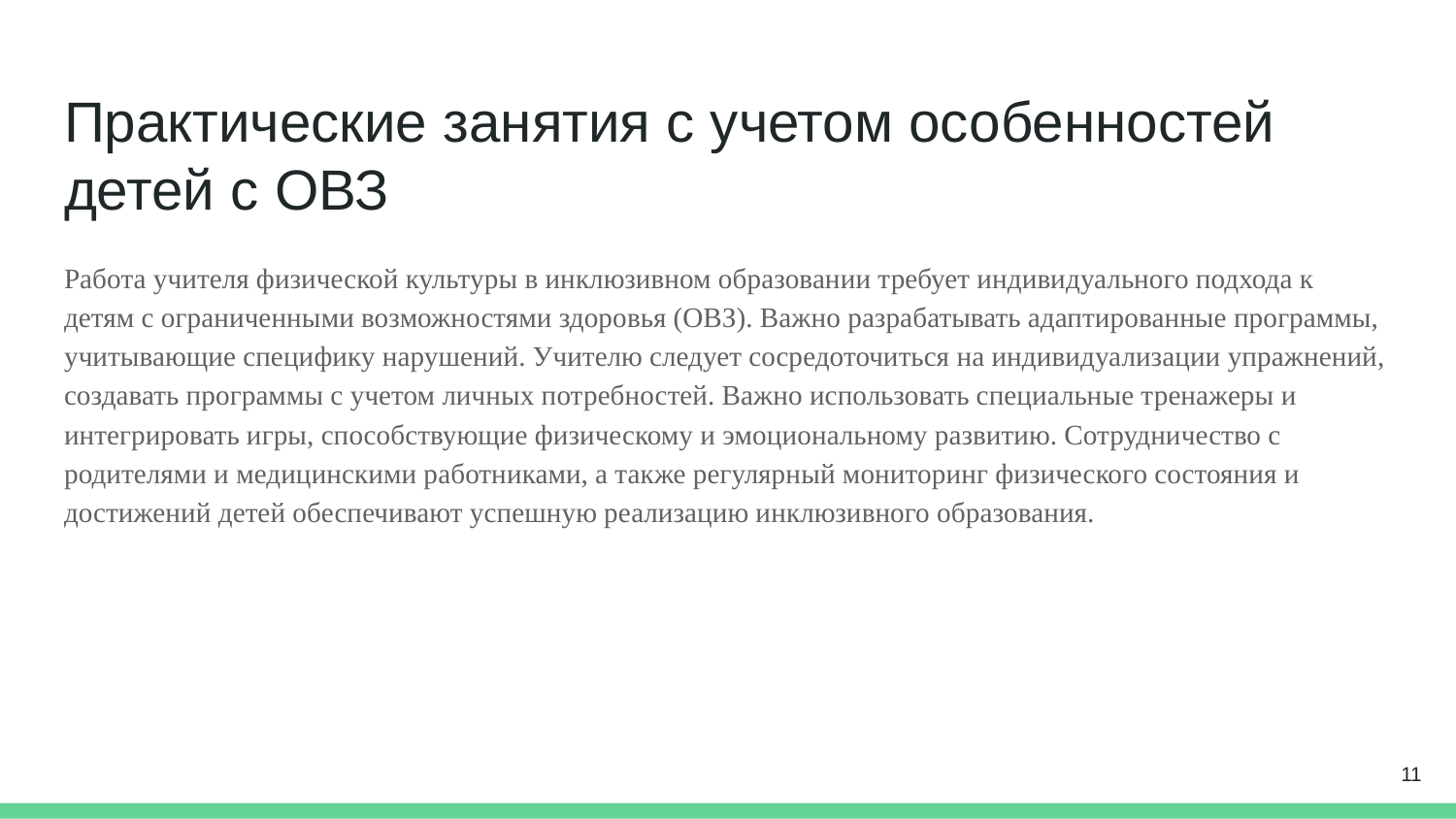

# Практические занятия с учетом особенностей детей с ОВЗ
Работа учителя физической культуры в инклюзивном образовании требует индивидуального подхода к детям с ограниченными возможностями здоровья (ОВЗ). Важно разрабатывать адаптированные программы, учитывающие специфику нарушений. Учителю следует сосредоточиться на индивидуализации упражнений, создавать программы с учетом личных потребностей. Важно использовать специальные тренажеры и интегрировать игры, способствующие физическому и эмоциональному развитию. Сотрудничество с родителями и медицинскими работниками, а также регулярный мониторинг физического состояния и достижений детей обеспечивают успешную реализацию инклюзивного образования.
11